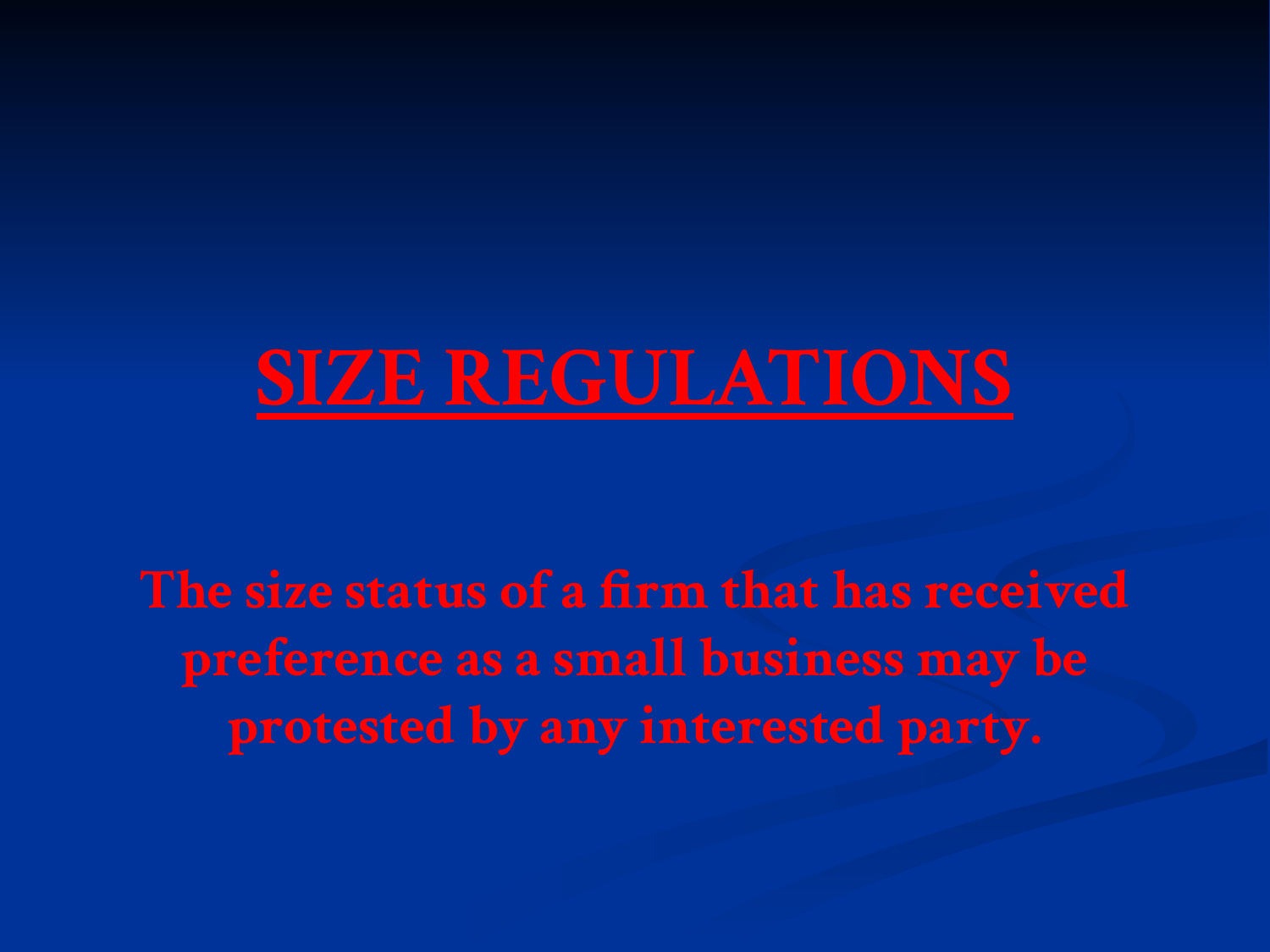

#
SIZE REGULATIONS

The size status of a firm that has received preference as a small business may be protested by any interested party.